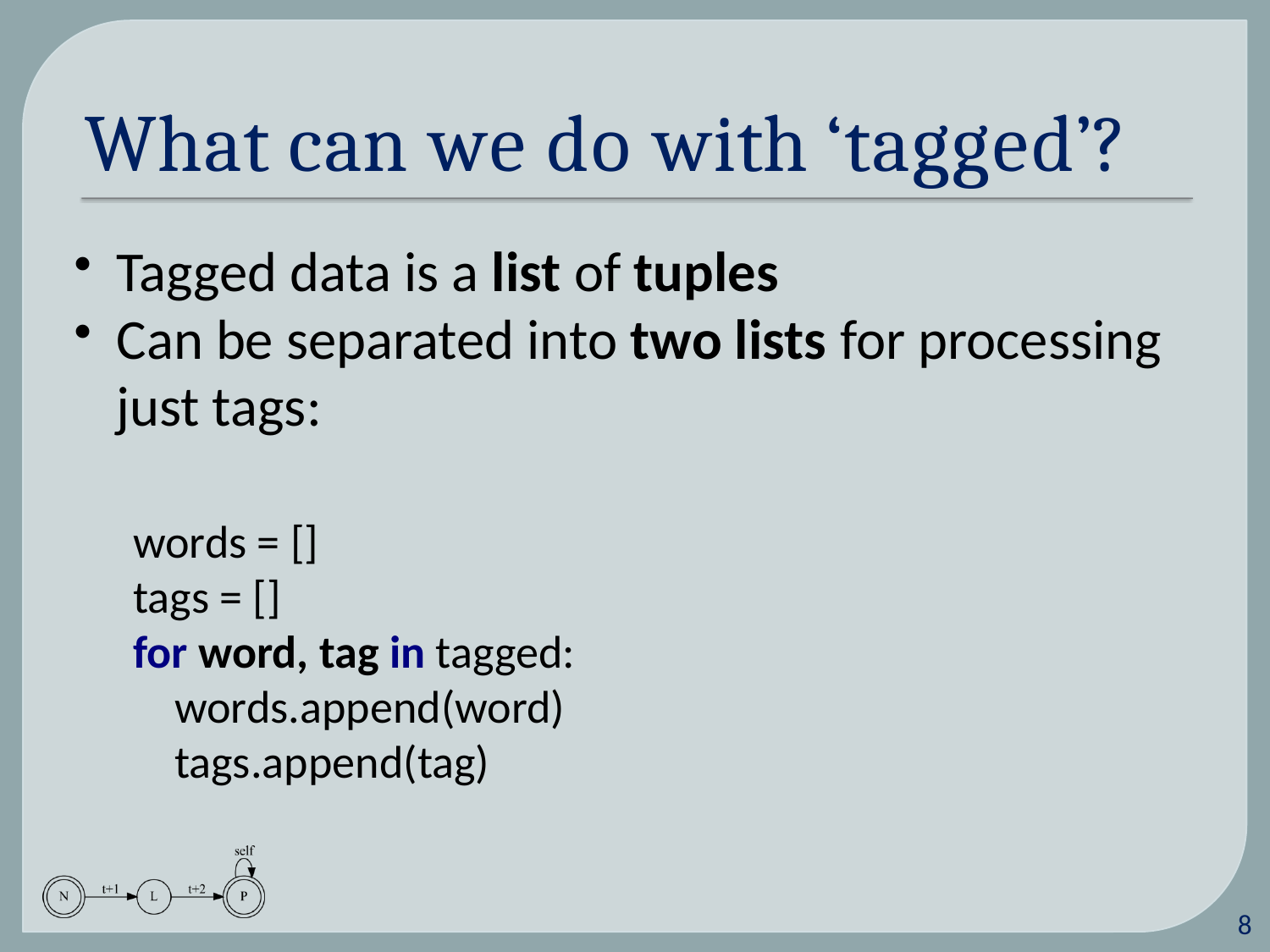

# What can we do with ‘tagged’?
Tagged data is a list of tuples
Can be separated into two lists for processing just tags:

words = []
tags = []
for word, tag in tagged:
    words.append(word)
    tags.append(tag)

8